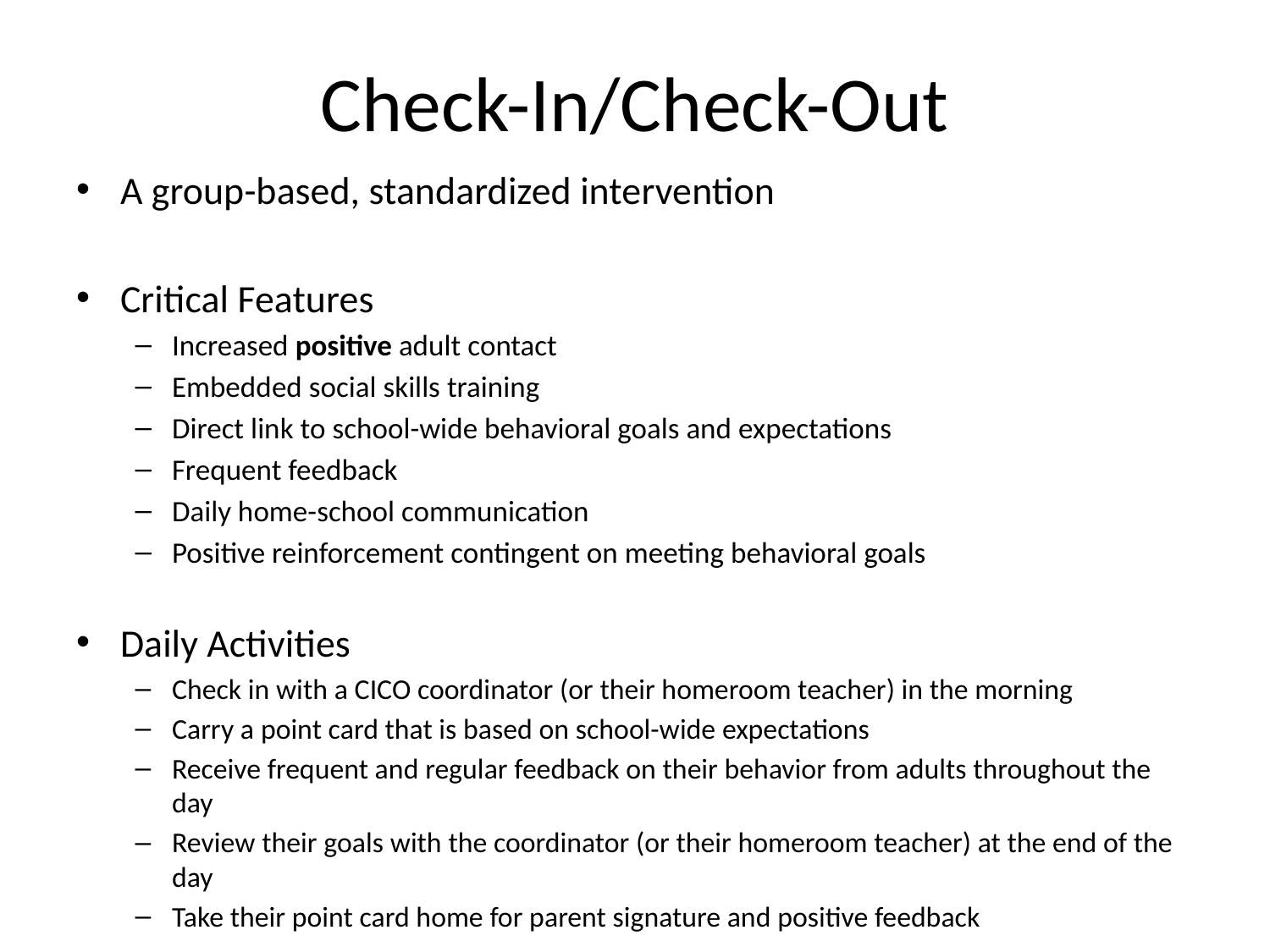

# Check-In/Check-Out
A group-based, standardized intervention

Critical Features
Increased positive adult contact
Embedded social skills training
Direct link to school-wide behavioral goals and expectations
Frequent feedback
Daily home-school communication
Positive reinforcement contingent on meeting behavioral goals

Daily Activities
Check in with a CICO coordinator (or their homeroom teacher) in the morning
Carry a point card that is based on school-wide expectations
Receive frequent and regular feedback on their behavior from adults throughout the day
Review their goals with the coordinator (or their homeroom teacher) at the end of the day
Take their point card home for parent signature and positive feedback